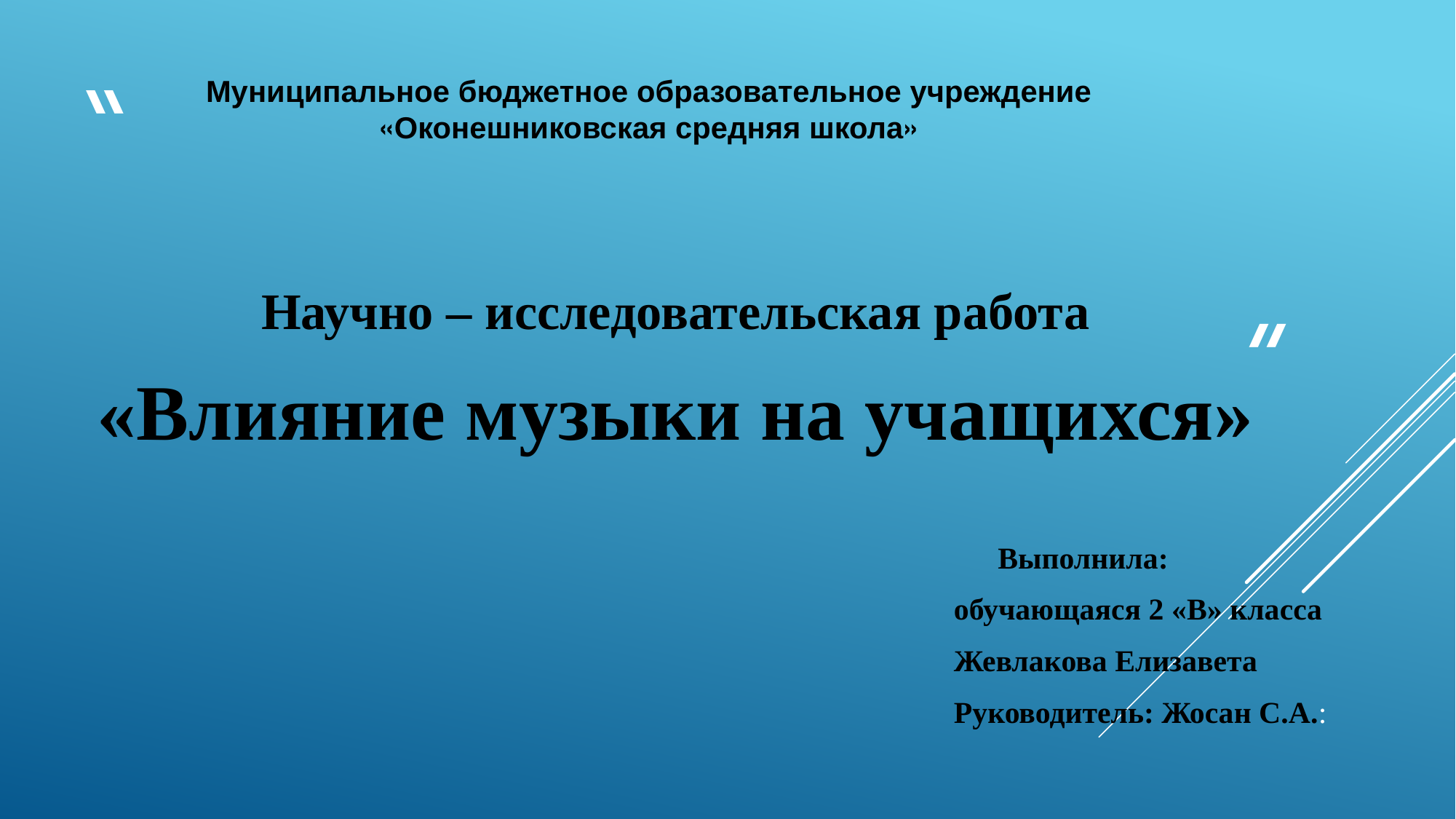

# Муниципальное бюджетное образовательное учреждение «Оконешниковская средняя школа»
Научно – исследовательская работа
«Влияние музыки на учащихся»

Выполнила:
                        обучающаяся 2 «В» класса
                        Жевлакова Елизавета
                        Руководитель: Жосан С.А.: